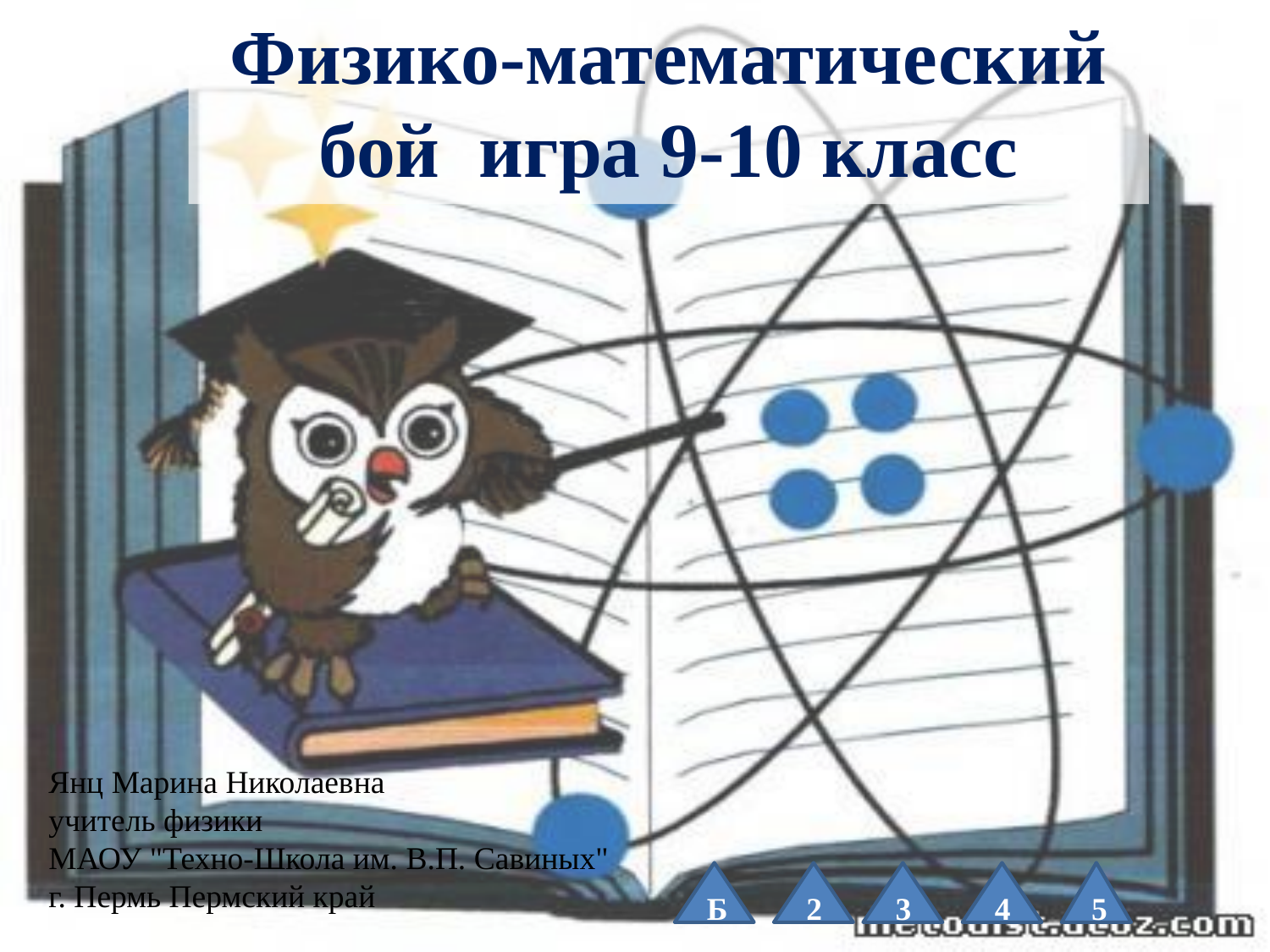

Физико-математический бой  игра 9-10 класс
Янц Марина Николаевна
учитель физики
МАОУ "Техно-Школа им. В.П. Савиных"
г. Пермь Пермский край
Б
2
3
4
5